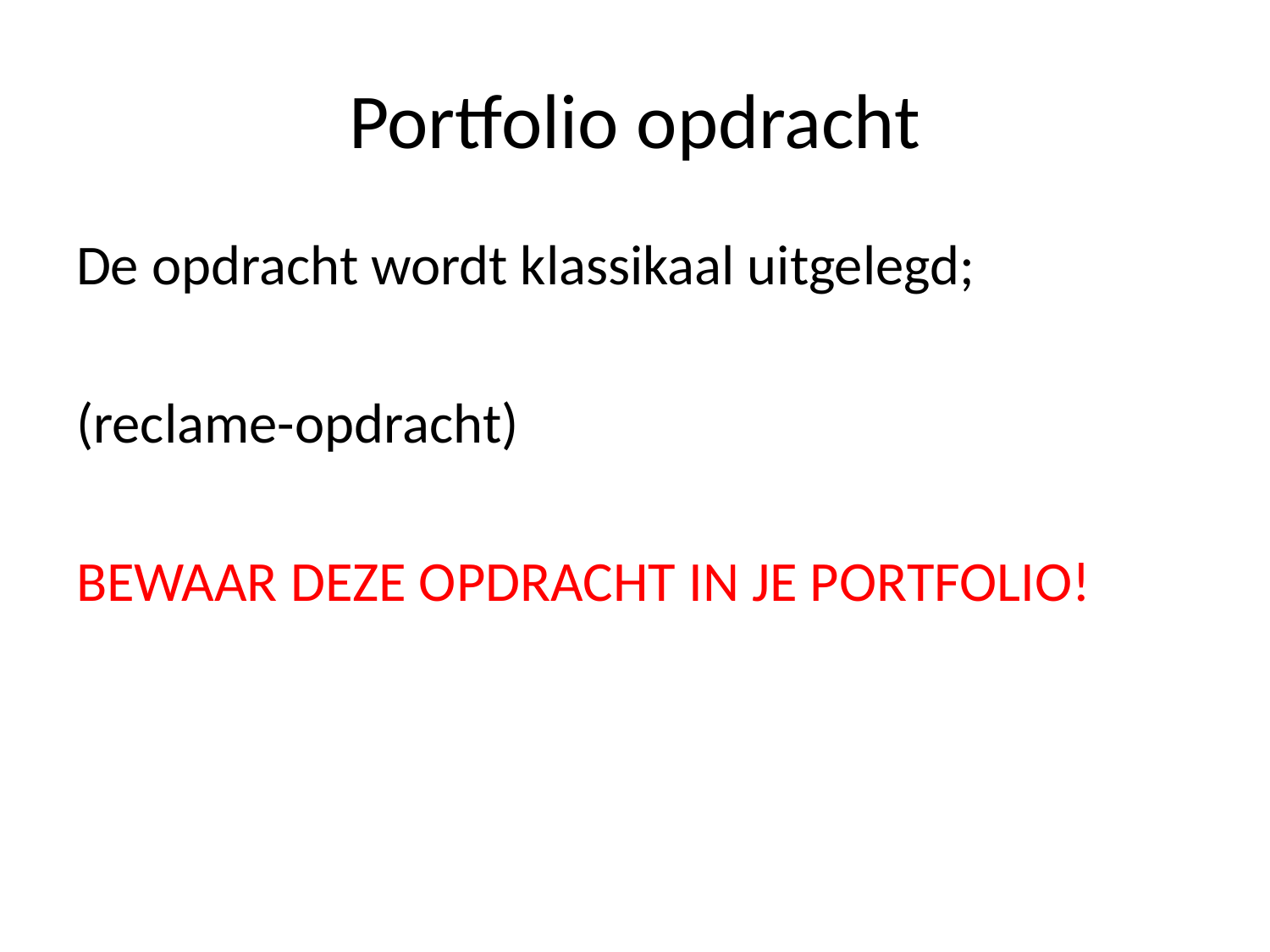

# Portfolio opdracht
De opdracht wordt klassikaal uitgelegd;

(reclame-opdracht)

BEWAAR DEZE OPDRACHT IN JE PORTFOLIO!